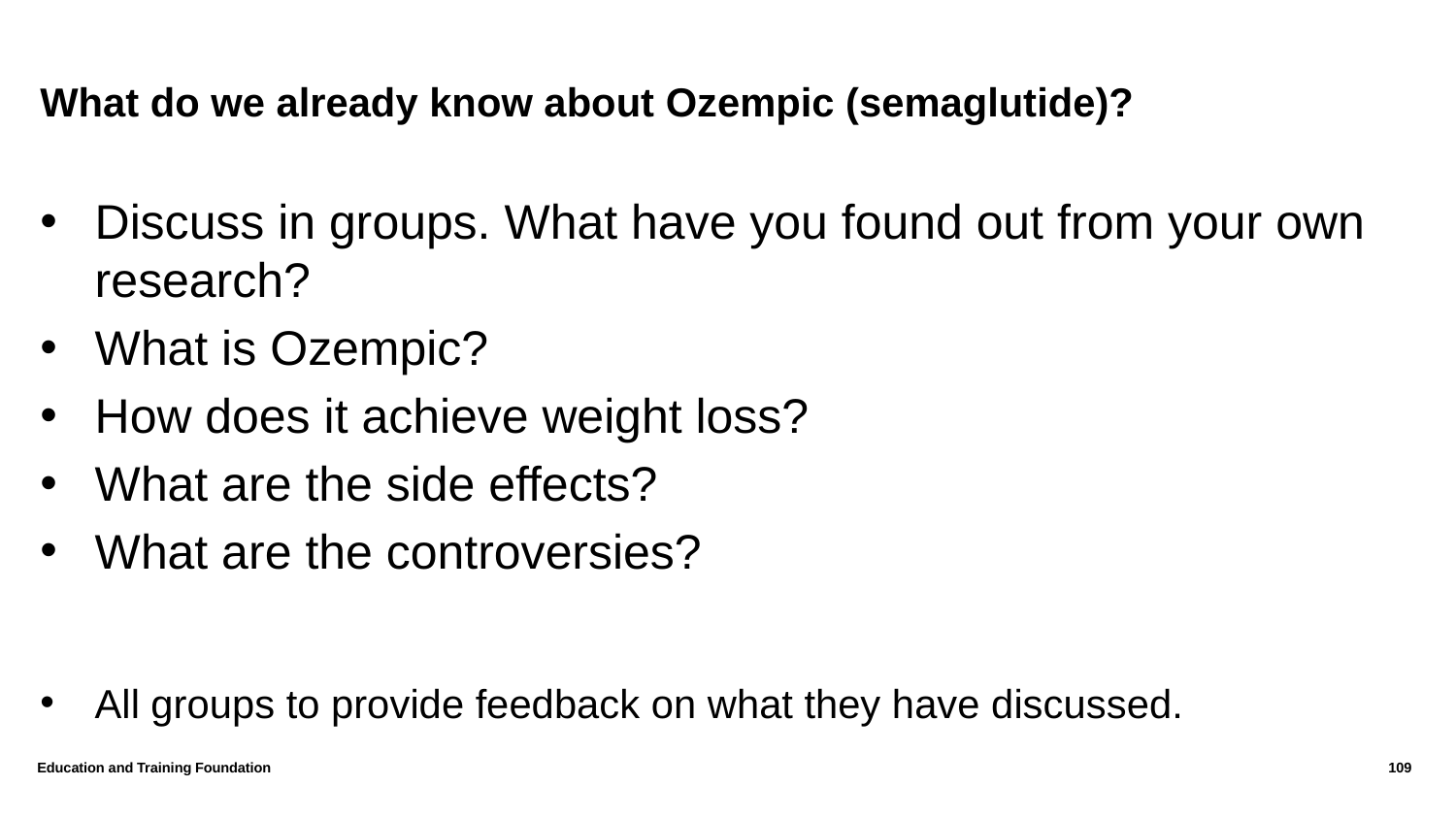

# What do we already know about Ozempic (semaglutide)?
Discuss in groups. What have you found out from your own research?
What is Ozempic?
How does it achieve weight loss?
What are the side effects?
What are the controversies?

All groups to provide feedback on what they have discussed.
Education and Training Foundation
109